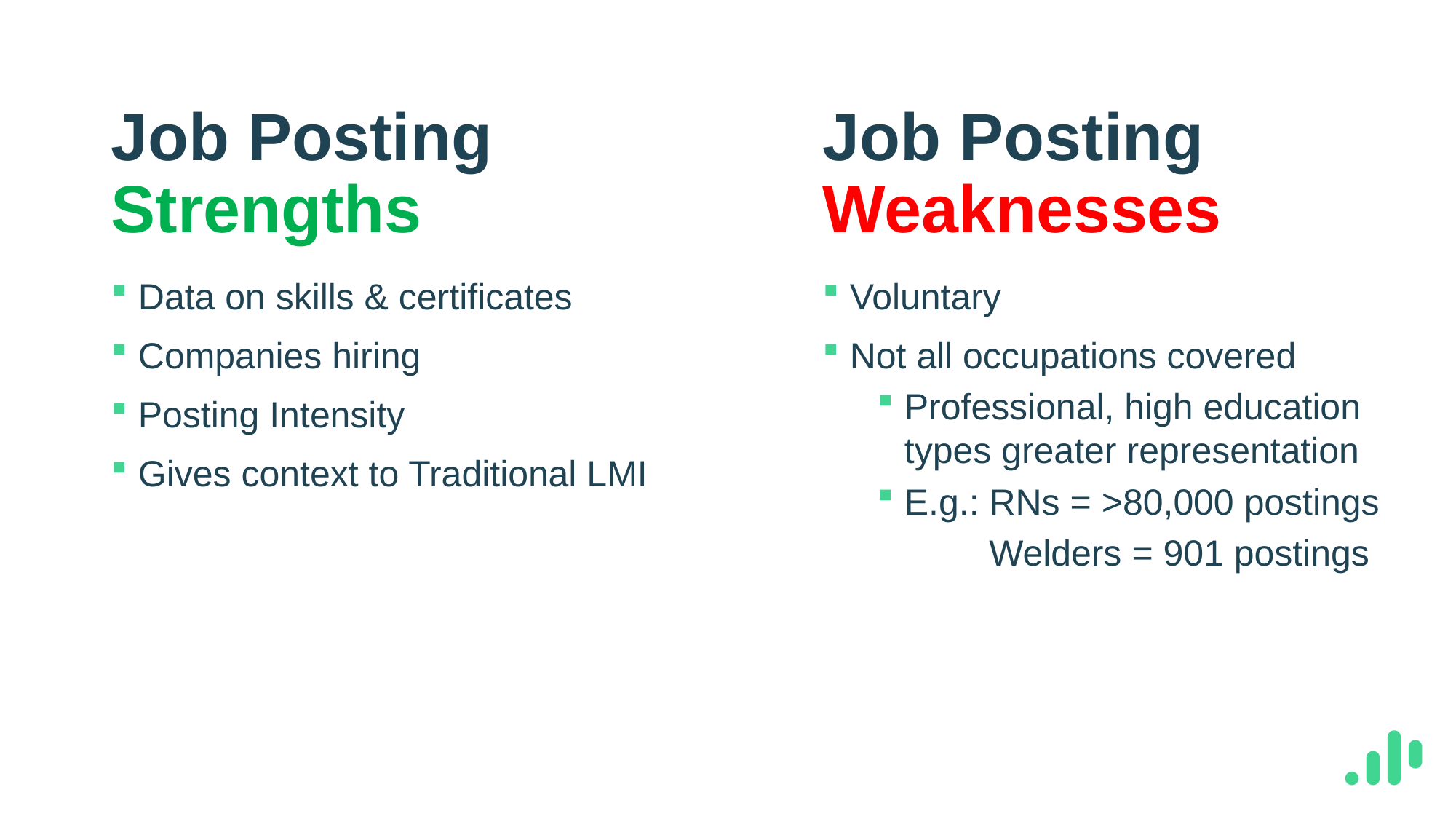

# Job Posting Strengths
Job Posting Weaknesses
Data on skills & certificates
Companies hiring
Posting Intensity
Gives context to Traditional LMI
Voluntary
Not all occupations covered
Professional, high education types greater representation
E.g.: RNs = >80,000 postings
           Welders = 901 postings